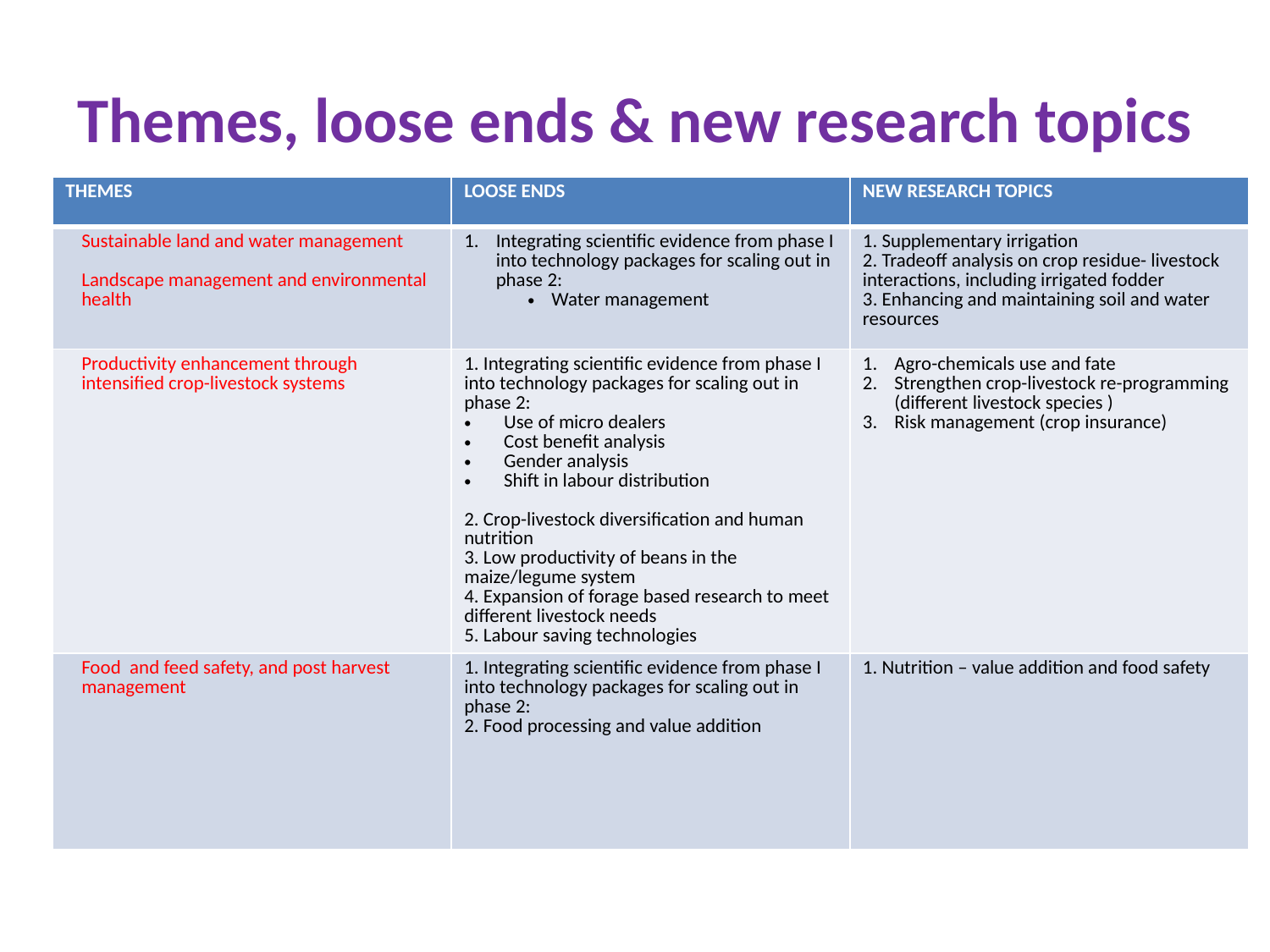

# Themes, loose ends & new research topics
| THEMES | LOOSE ENDS | NEW RESEARCH TOPICS |
| --- | --- | --- |
| Sustainable land and water management Landscape management and environmental health | Integrating scientific evidence from phase I into technology packages for scaling out in phase 2: Water management | 1. Supplementary irrigation 2. Tradeoff analysis on crop residue- livestock interactions, including irrigated fodder 3. Enhancing and maintaining soil and water resources |
| Productivity enhancement through intensified crop-livestock systems | 1. Integrating scientific evidence from phase I into technology packages for scaling out in phase 2: Use of micro dealers Cost benefit analysis Gender analysis Shift in labour distribution 2. Crop-livestock diversification and human nutrition 3. Low productivity of beans in the maize/legume system 4. Expansion of forage based research to meet different livestock needs 5. Labour saving technologies | Agro-chemicals use and fate Strengthen crop-livestock re-programming (different livestock species ) Risk management (crop insurance) |
| Food and feed safety, and post harvest management | 1. Integrating scientific evidence from phase I into technology packages for scaling out in phase 2: 2. Food processing and value addition | 1. Nutrition – value addition and food safety |